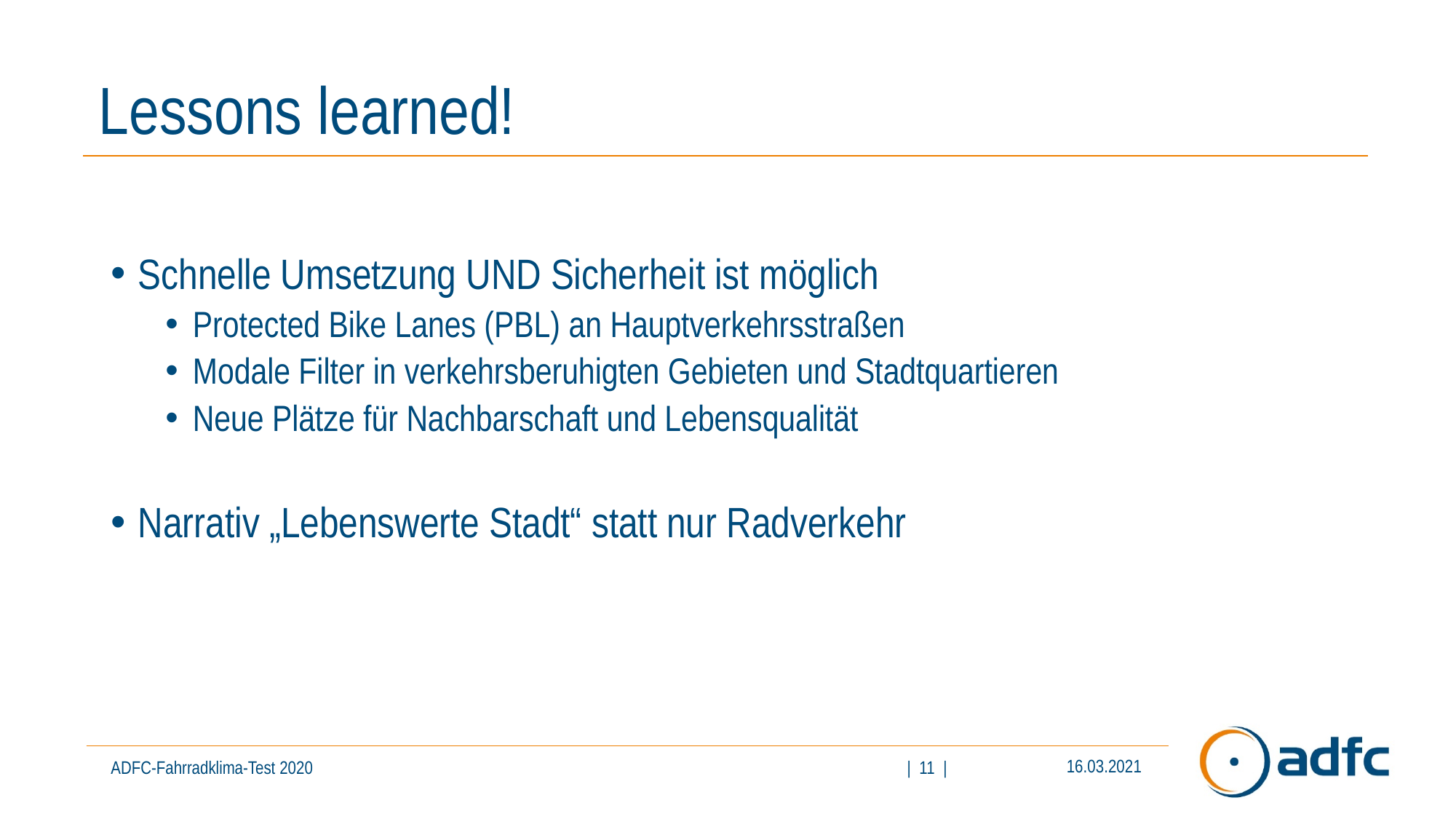

# Lessons learned!

Schnelle Umsetzung UND Sicherheit ist möglich
Protected Bike Lanes (PBL) an Hauptverkehrsstraßen
Modale Filter in verkehrsberuhigten Gebieten und Stadtquartieren
Neue Plätze für Nachbarschaft und Lebensqualität

Narrativ „Lebenswerte Stadt“ statt nur Radverkehr

16.03.2021
ADFC-Fahrradklima-Test 2020
|  11  |